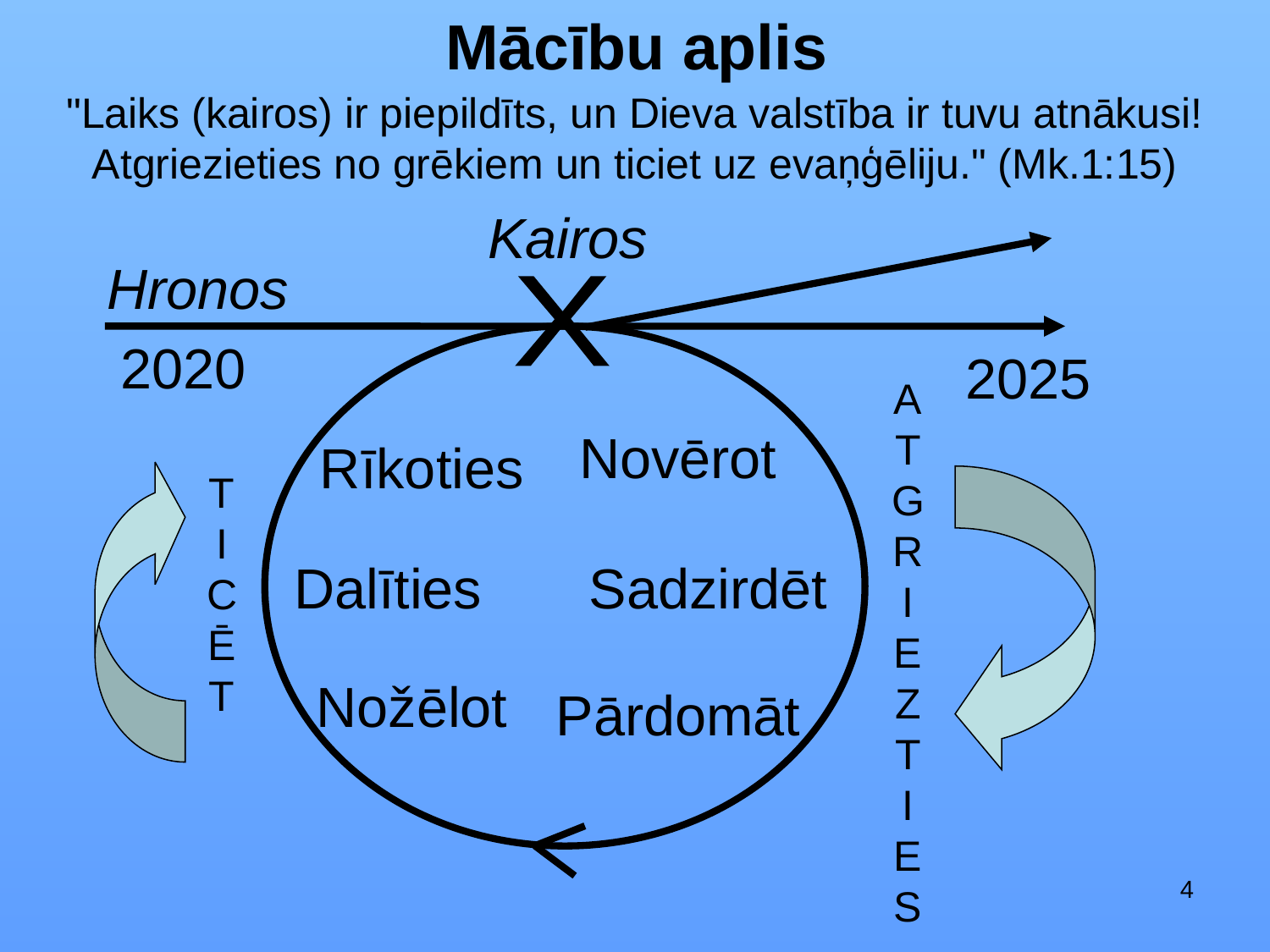

Mācību aplis
"Laiks (kairos) ir piepildīts, un Dieva valstība ir tuvu atnākusi! Atgriezieties no grēkiem un ticiet uz evaņģēliju." (Mk.1:15)
Kairos

Hronos
X
2020

2025
A
T
G
R
I
E
Z
T
I
E
S
Novērot
Rīkoties

T
I
C
Ē
T

Dalīties
Sadzirdēt
Nožēlot
Pārdomāt

4